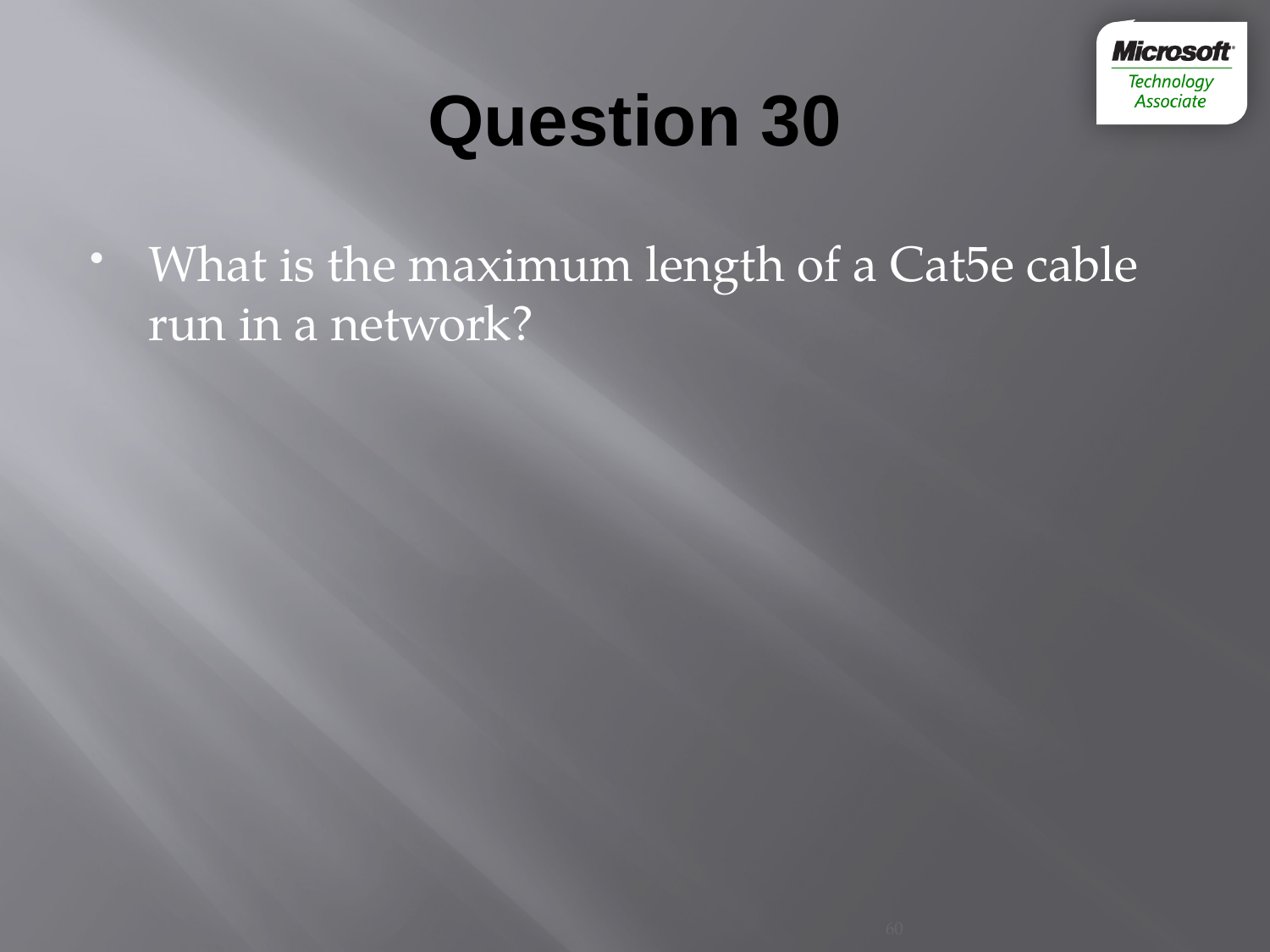

# Question 30
What is the maximum length of a Cat5e cable run in a network?
60